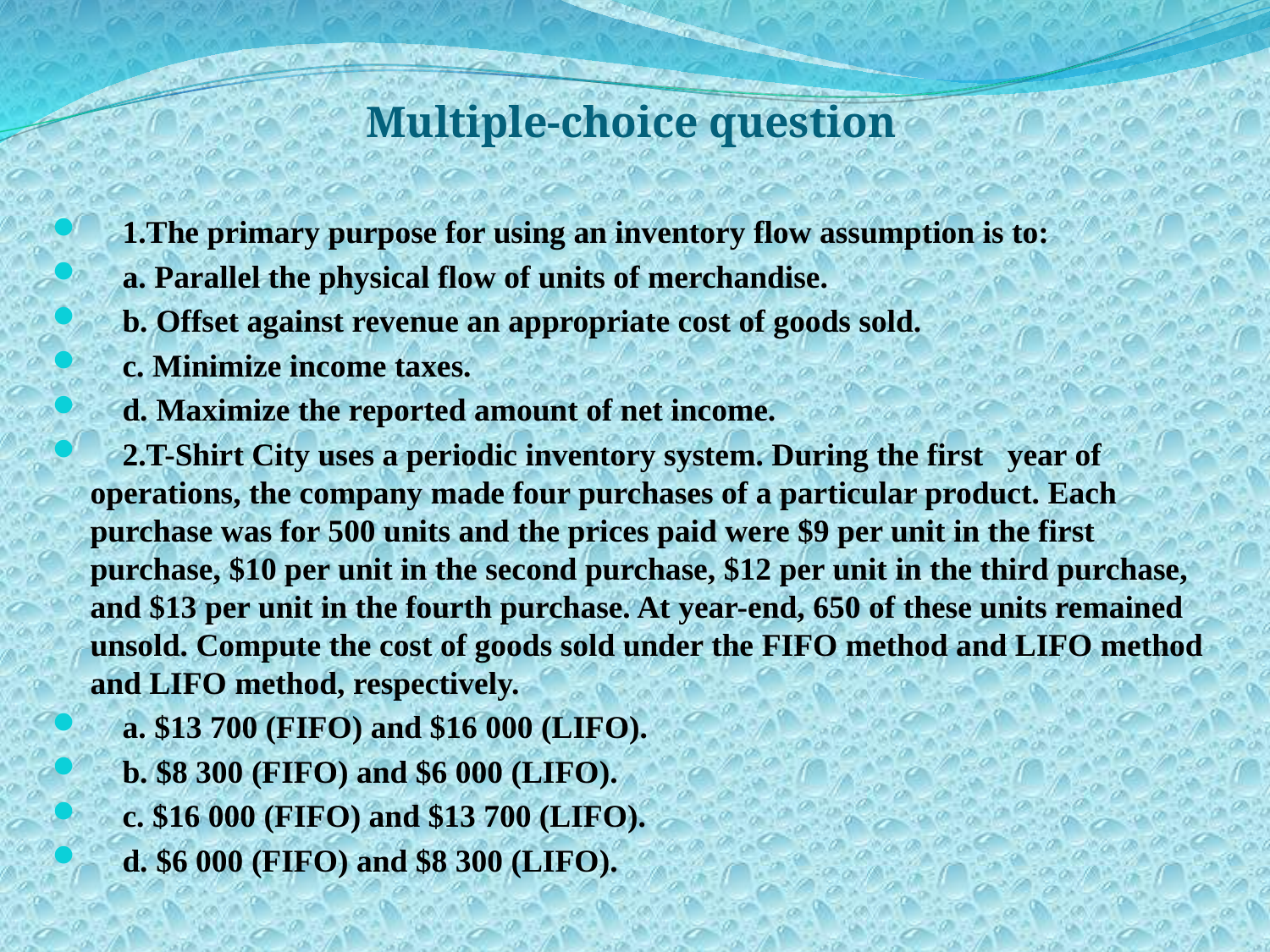

Multiple-choice question

    1.The primary purpose for using an inventory flow assumption is to:
    a. Parallel the physical flow of units of merchandise.
    b. Offset against revenue an appropriate cost of goods sold.
    c. Minimize income taxes.
    d. Maximize the reported amount of net income.
    2.T-Shirt City uses a periodic inventory system. During the first   year of operations, the company made four purchases of a particular product. Each purchase was for 500 units and the prices paid were $9 per unit in the first purchase, $10 per unit in the second purchase, $12 per unit in the third purchase, and $13 per unit in the fourth purchase. At year-end, 650 of these units remained unsold. Compute the cost of goods sold under the FIFO method and LIFO method and LIFO method, respectively.
    a. $13 700 (FIFO) and $16 000 (LIFO).
    b. $8 300 (FIFO) and $6 000 (LIFO).
    c. $16 000 (FIFO) and $13 700 (LIFO).
    d. $6 000 (FIFO) and $8 300 (LIFO).
#